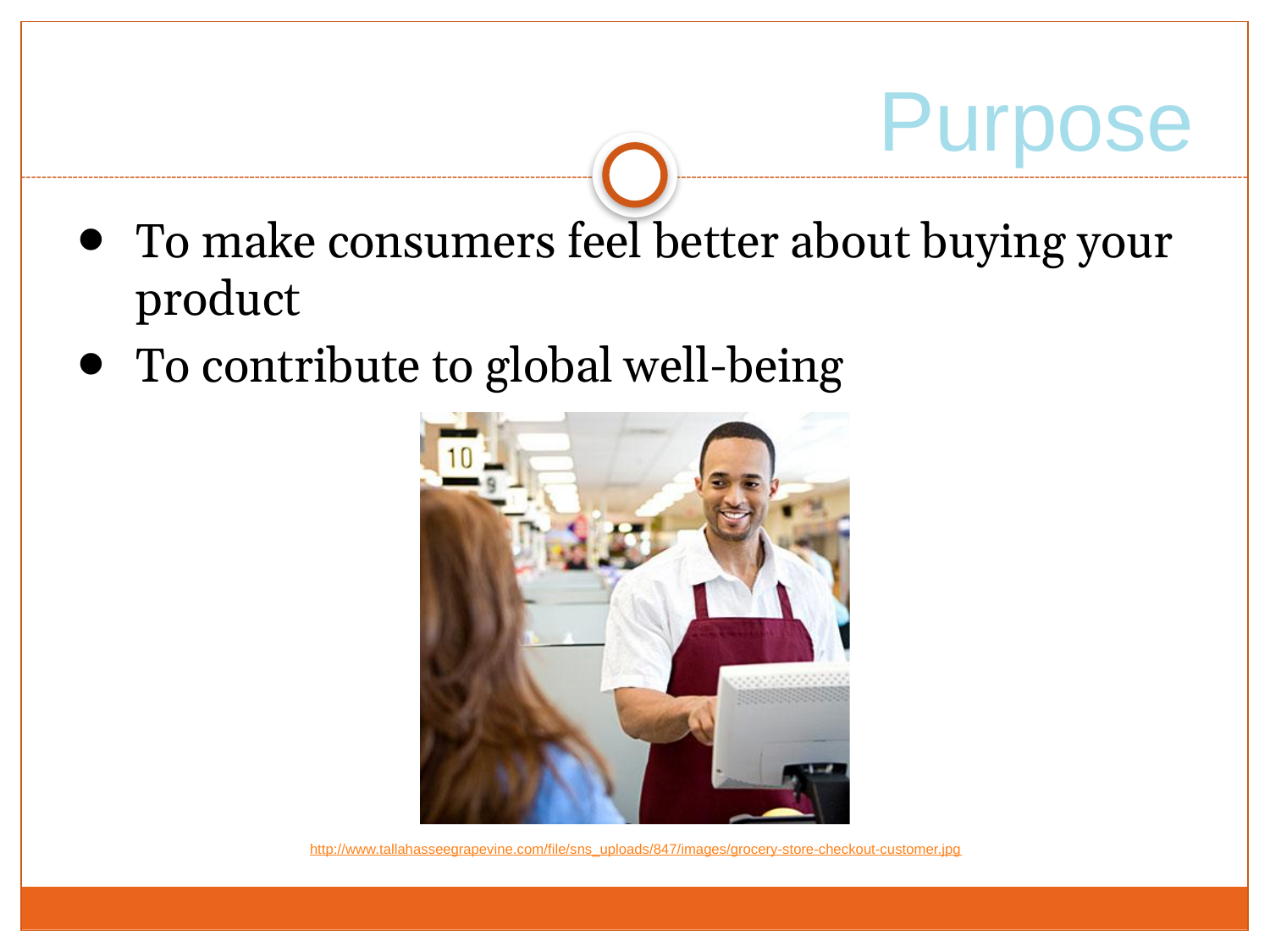

# Purpose
To make consumers feel better about buying your product
To contribute to global well-being

http://www.tallahasseegrapevine.com/file/sns_uploads/847/images/grocery-store-checkout-customer.jpg